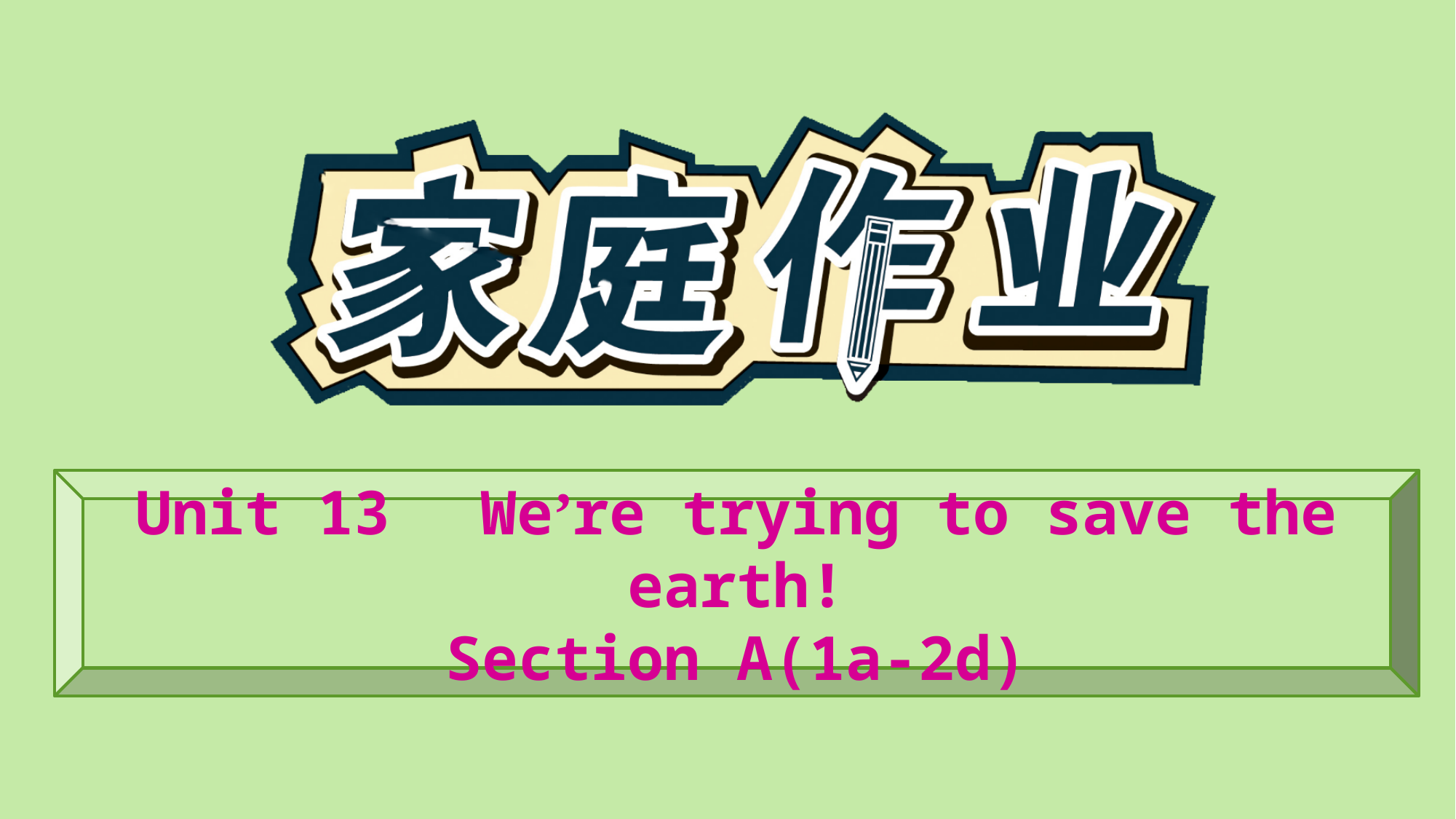

Unit 13　We’re trying to save the earth!
Section A(1a-2d)